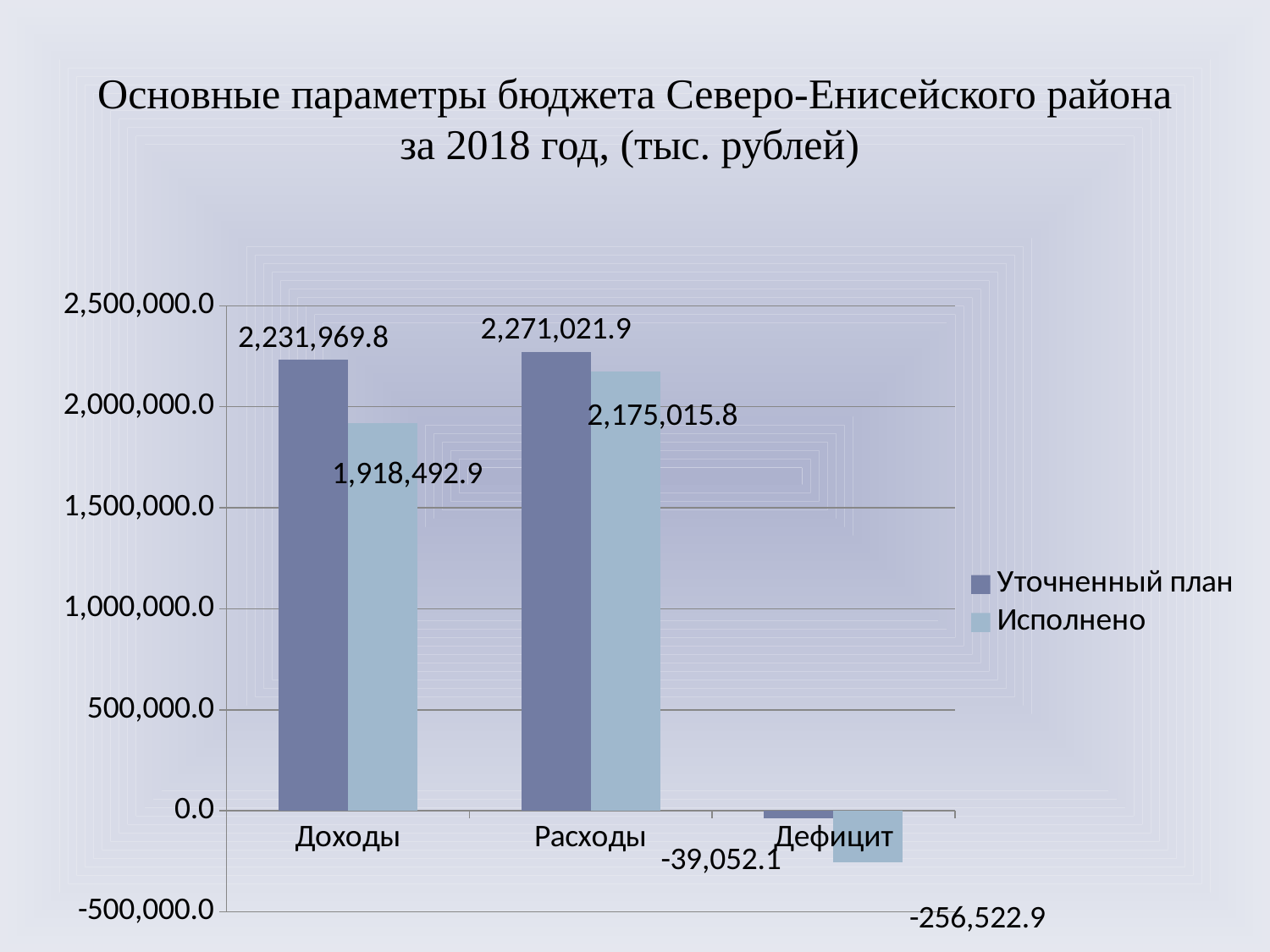

# Основные параметры бюджета Северо-Енисейского района за 2018 год, (тыс. рублей)

[unsupported chart]